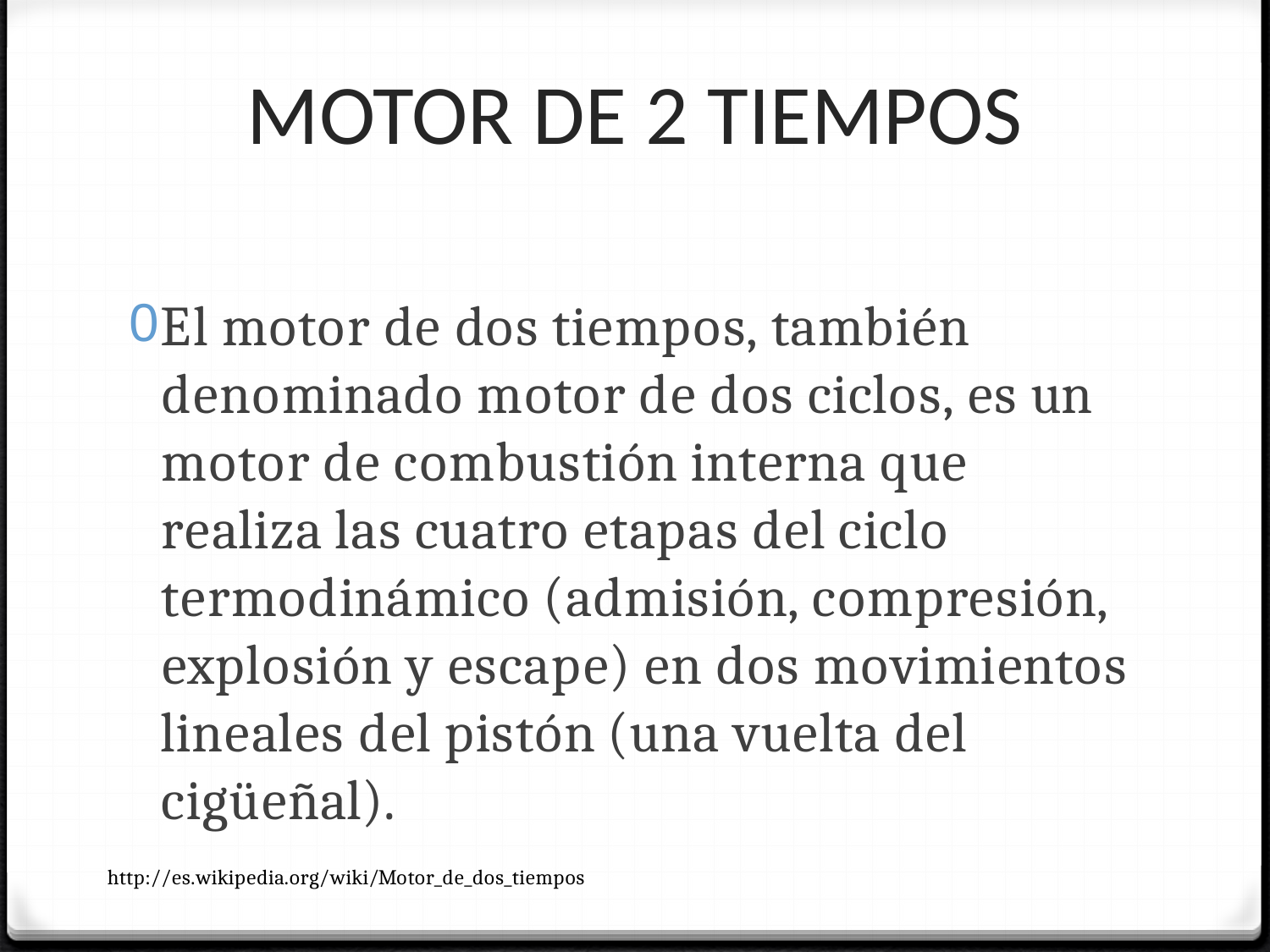

# MOTOR DE 2 TIEMPOS
El motor de dos tiempos, también denominado motor de dos ciclos, es un motor de combustión interna que realiza las cuatro etapas del ciclo termodinámico (admisión, compresión, explosión y escape) en dos movimientos lineales del pistón (una vuelta del cigüeñal).
http://es.wikipedia.org/wiki/Motor_de_dos_tiempos